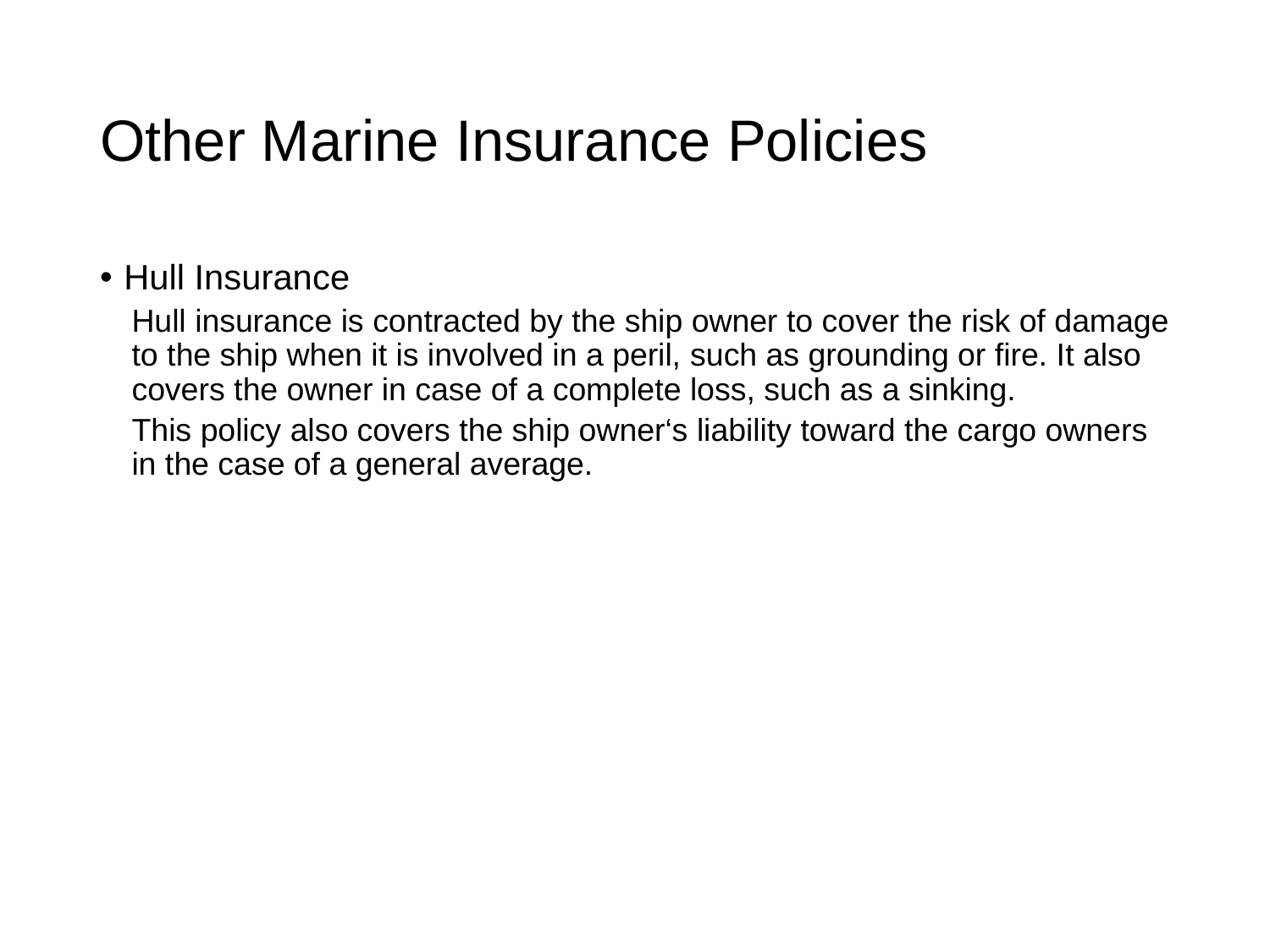

# Other Marine Insurance Policies
Hull Insurance
Hull insurance is contracted by the ship owner to cover the risk of damage to the ship when it is involved in a peril, such as grounding or fire. It also covers the owner in case of a complete loss, such as a sinking.
This policy also covers the ship owner‘s liability toward the cargo owners in the case of a general average.